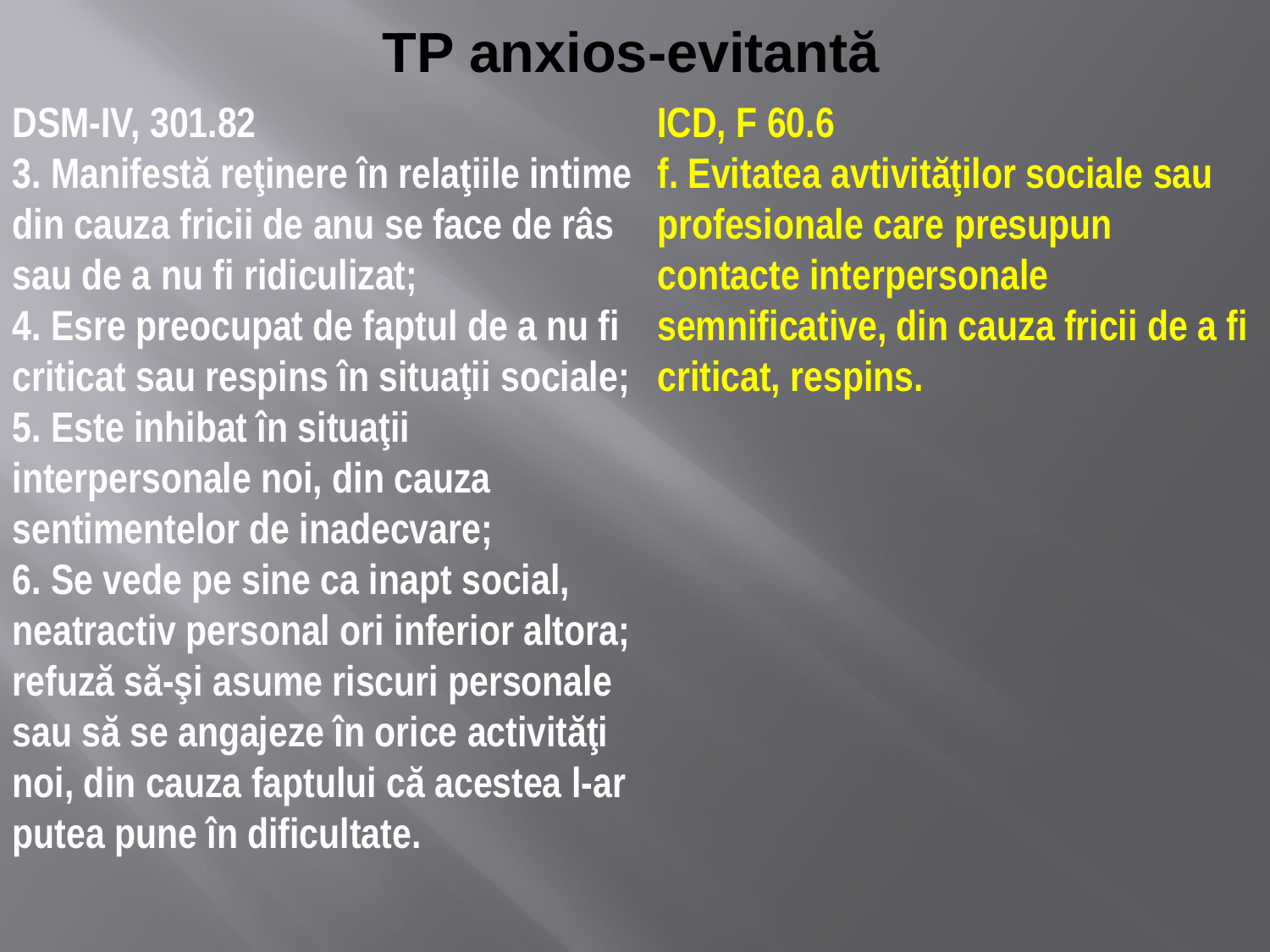

# TP anxios-evitantă
DSM-IV, 301.82
3. Manifestă reţinere în relaţiile intime din cauza fricii de anu se face de râs sau de a nu fi ridiculizat;
4. Esre preocupat de faptul de a nu fi criticat sau respins în situaţii sociale;
5. Este inhibat în situaţii interpersonale noi, din cauza sentimentelor de inadecvare;
6. Se vede pe sine ca inapt social, neatractiv personal ori inferior altora; refuză să-şi asume riscuri personale sau să se angajeze în orice activităţi noi, din cauza faptului că acestea l-ar putea pune în dificultate.
ICD, F 60.6
f. Evitatea avtivităţilor sociale sau profesionale care presupun contacte interpersonale semnificative, din cauza fricii de a fi criticat, respins.